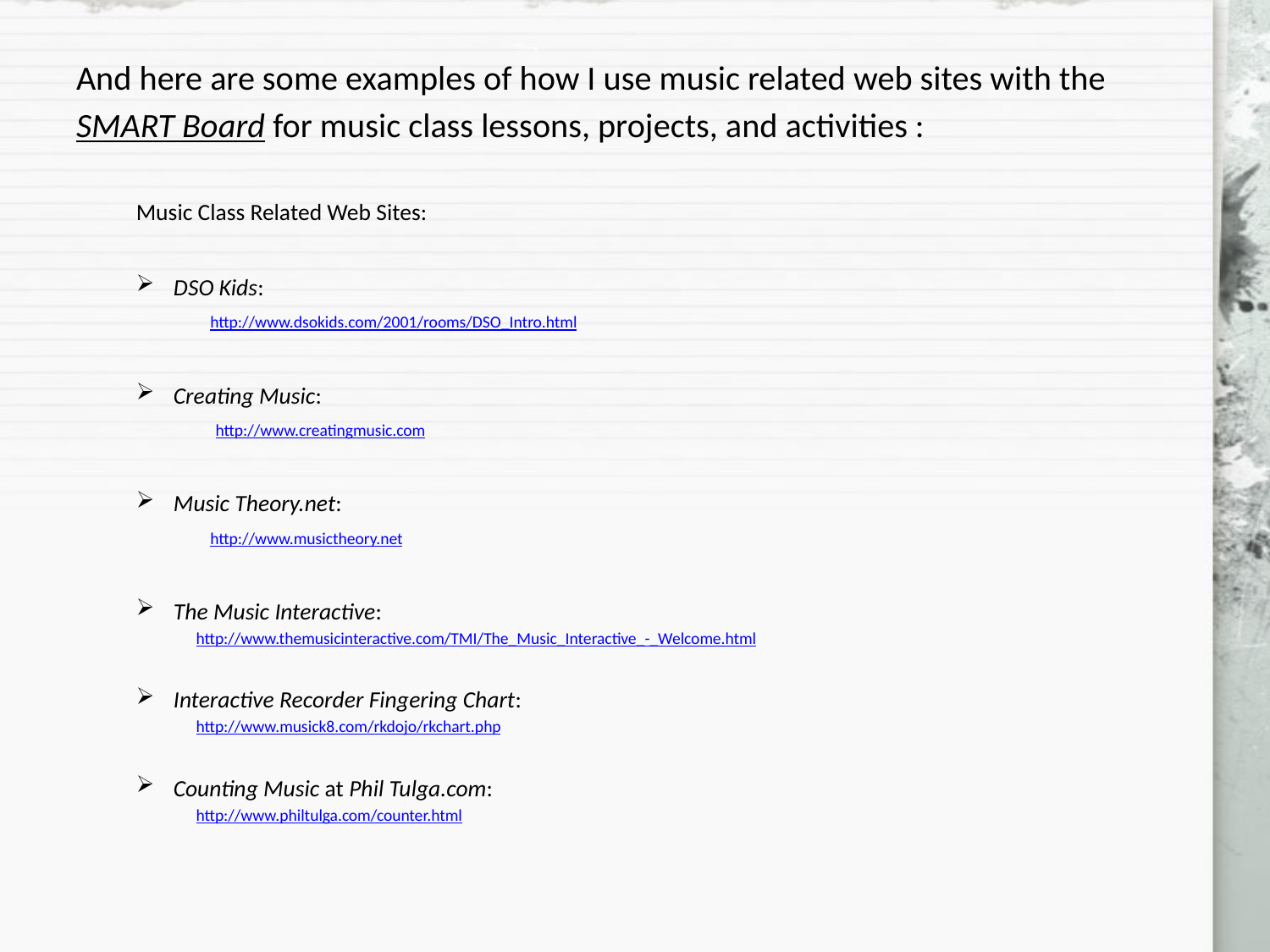

And here are some examples of how I use music related web sites with the
SMART Board for music class lessons, projects, and activities :

Music Class Related Web Sites:

DSO Kids:
              http://www.dsokids.com/2001/rooms/DSO_Intro.html

Creating Music:
               http://www.creatingmusic.com

Music Theory.net:
              http://www.musictheory.net

The Music Interactive:
http://www.themusicinteractive.com/TMI/The_Music_Interactive_-_Welcome.html

Interactive Recorder Fingering Chart:
http://www.musick8.com/rkdojo/rkchart.php

Counting Music at Phil Tulga.com:
http://www.philtulga.com/counter.html